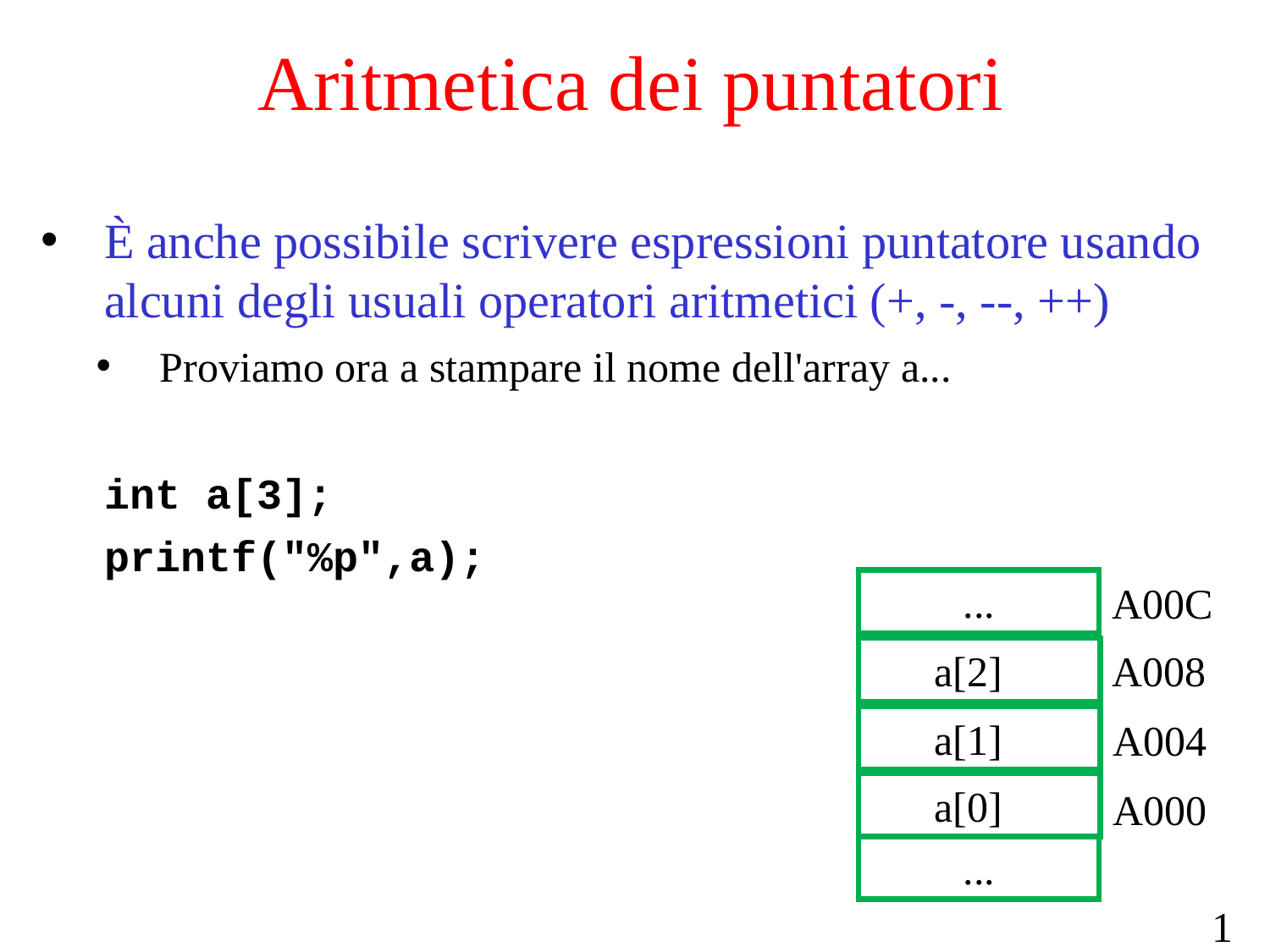

# Aritmetica dei puntatori
È anche possibile scrivere espressioni puntatore usando alcuni degli usuali operatori aritmetici (+, -, --, ++)
Proviamo ora a stampare il nome dell'array a...

int a[3];
printf("%p",a);
IN+12
IN+8
IN+4
IN
...
A00C
A008
      a[2]
      a[1]
A004
      a[0]
A000
...
17